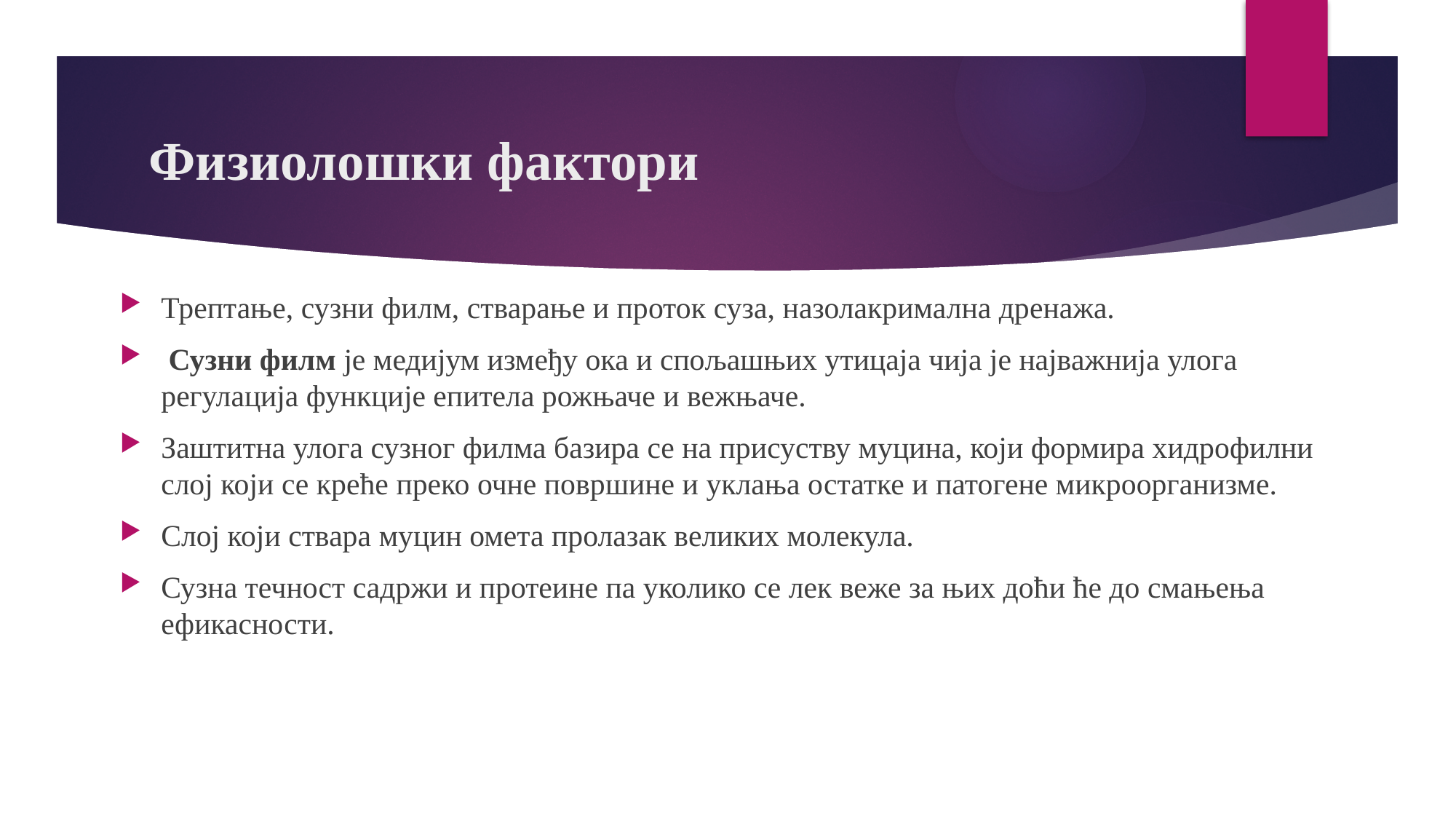

# Физиолошки фактори
Трептање, сузни филм, стварање и проток суза, назолакримална дренажа.
 Сузни филм је медијум између ока и спољашњих утицаја чија је најважнија улога регулација функције епитела рожњаче и вежњаче.
Заштитна улога сузног филма базира се на присуству муцина, који формира хидрофилни слој који се креће преко очне површине и уклања остатке и патогене микроорганизме.
Слој који ствара муцин омета пролазак великих молекула.
Сузна течност садржи и протеине па уколико се лек веже за њих доћи ће до смањења ефикасности.